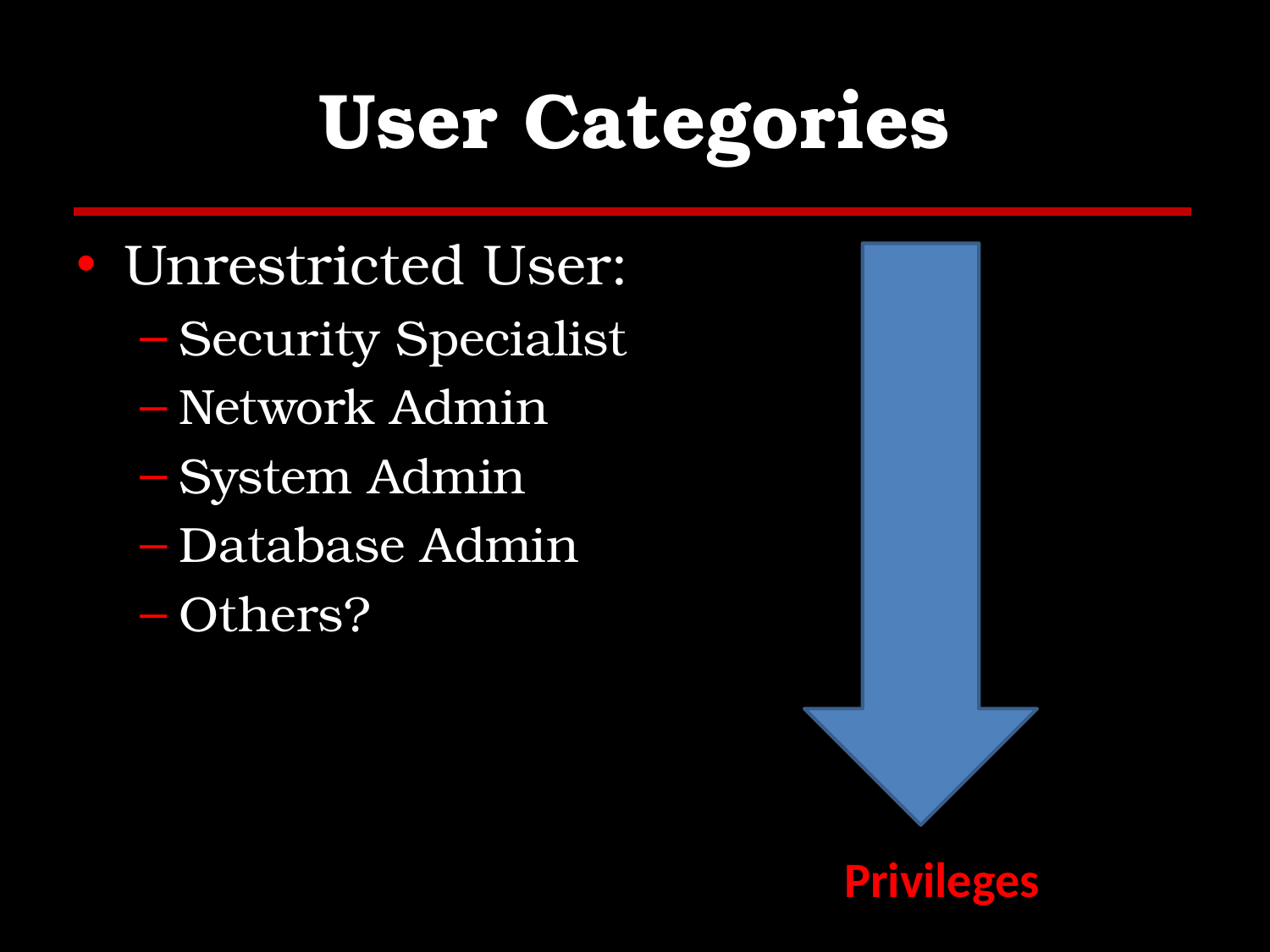

# User Categories
Unrestricted User:
Security Specialist
Network Admin
System Admin
Database Admin
Others?

Privileges